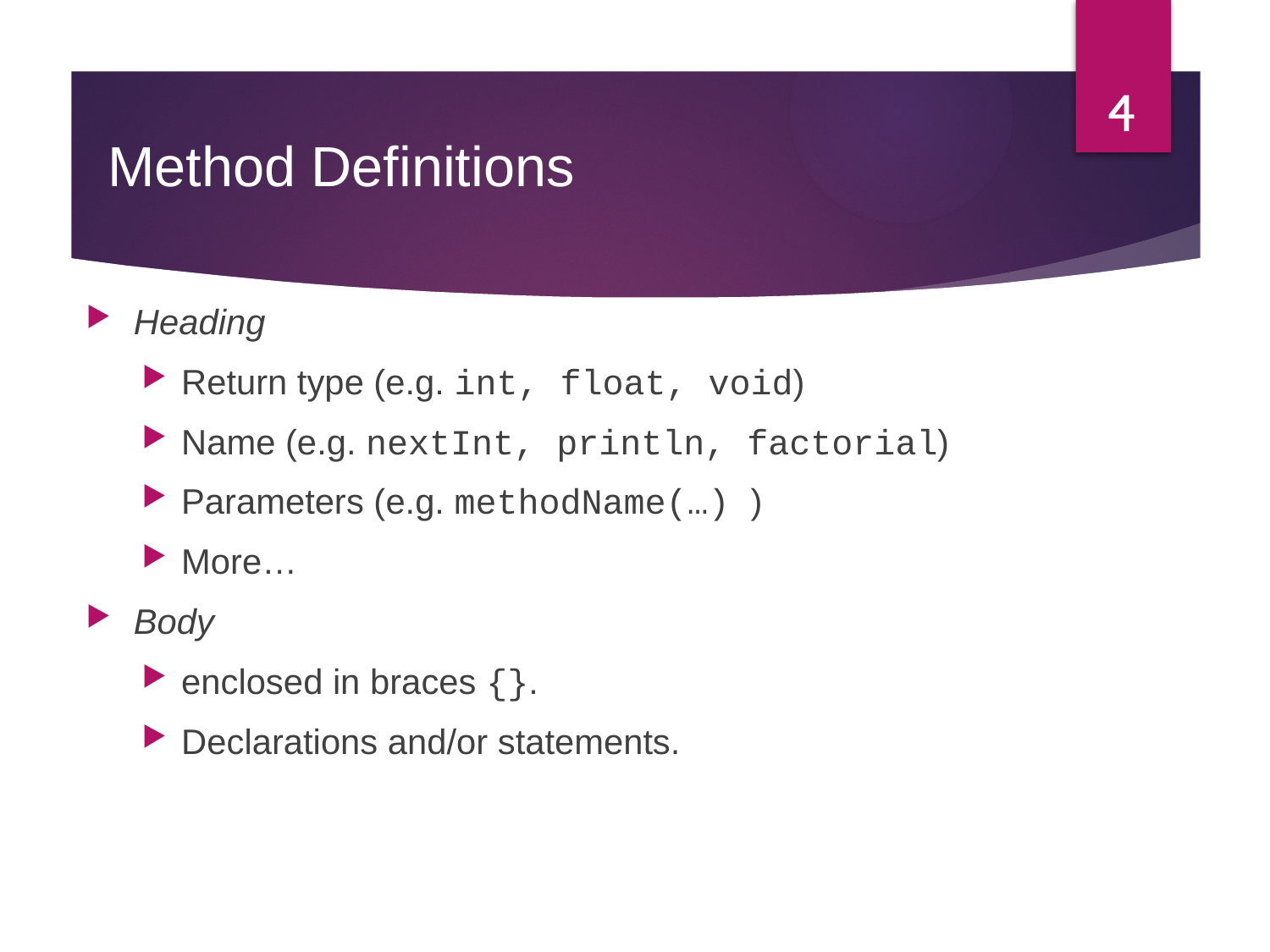

4
# Method Definitions
Heading
Return type (e.g. int, float, void)
Name (e.g. nextInt, println, factorial)
Parameters (e.g. methodName(…) )
More…
Body
enclosed in braces {}.
Declarations and/or statements.